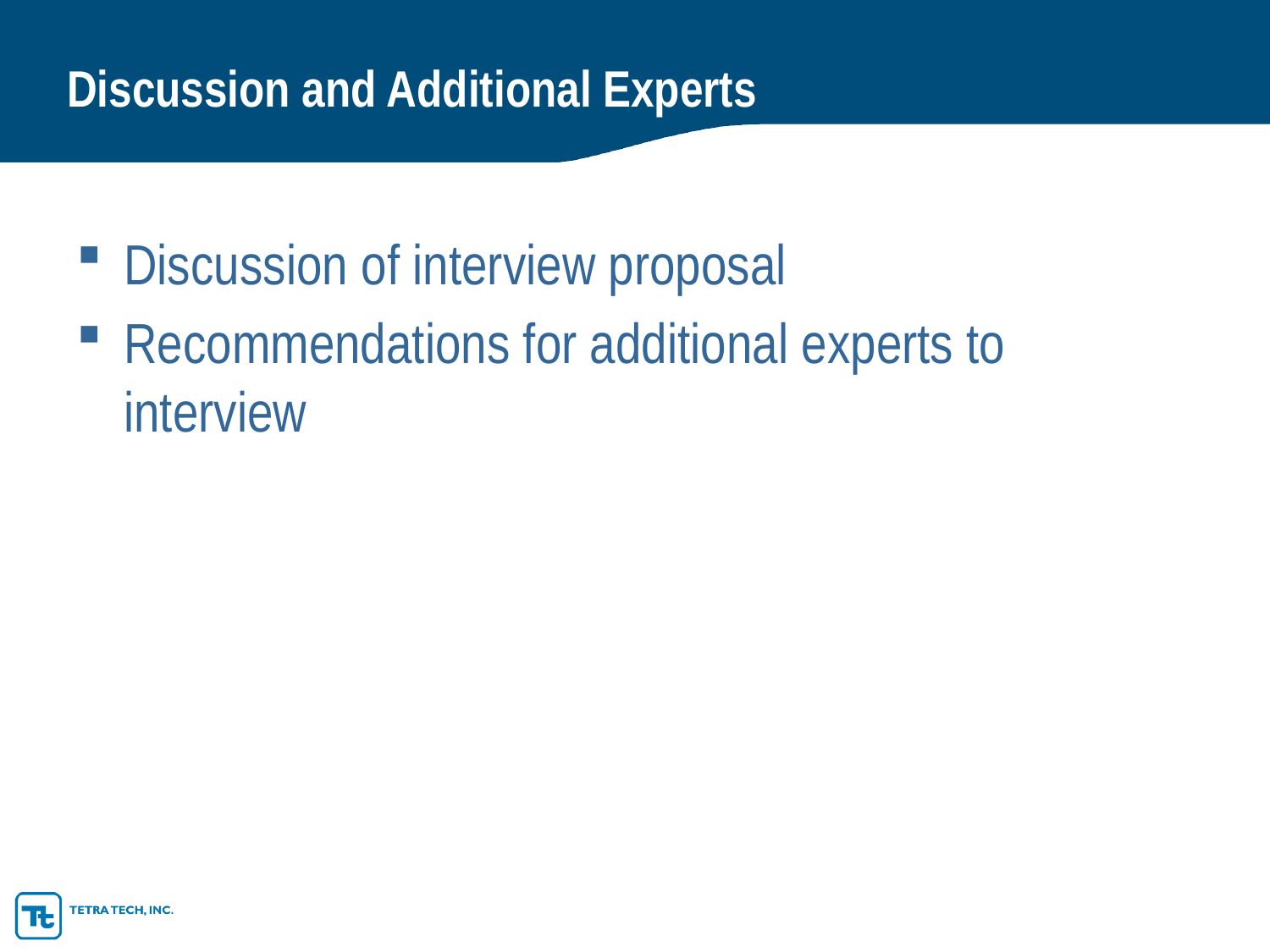

# Discussion and Additional Experts
Discussion of interview proposal
Recommendations for additional experts to interview